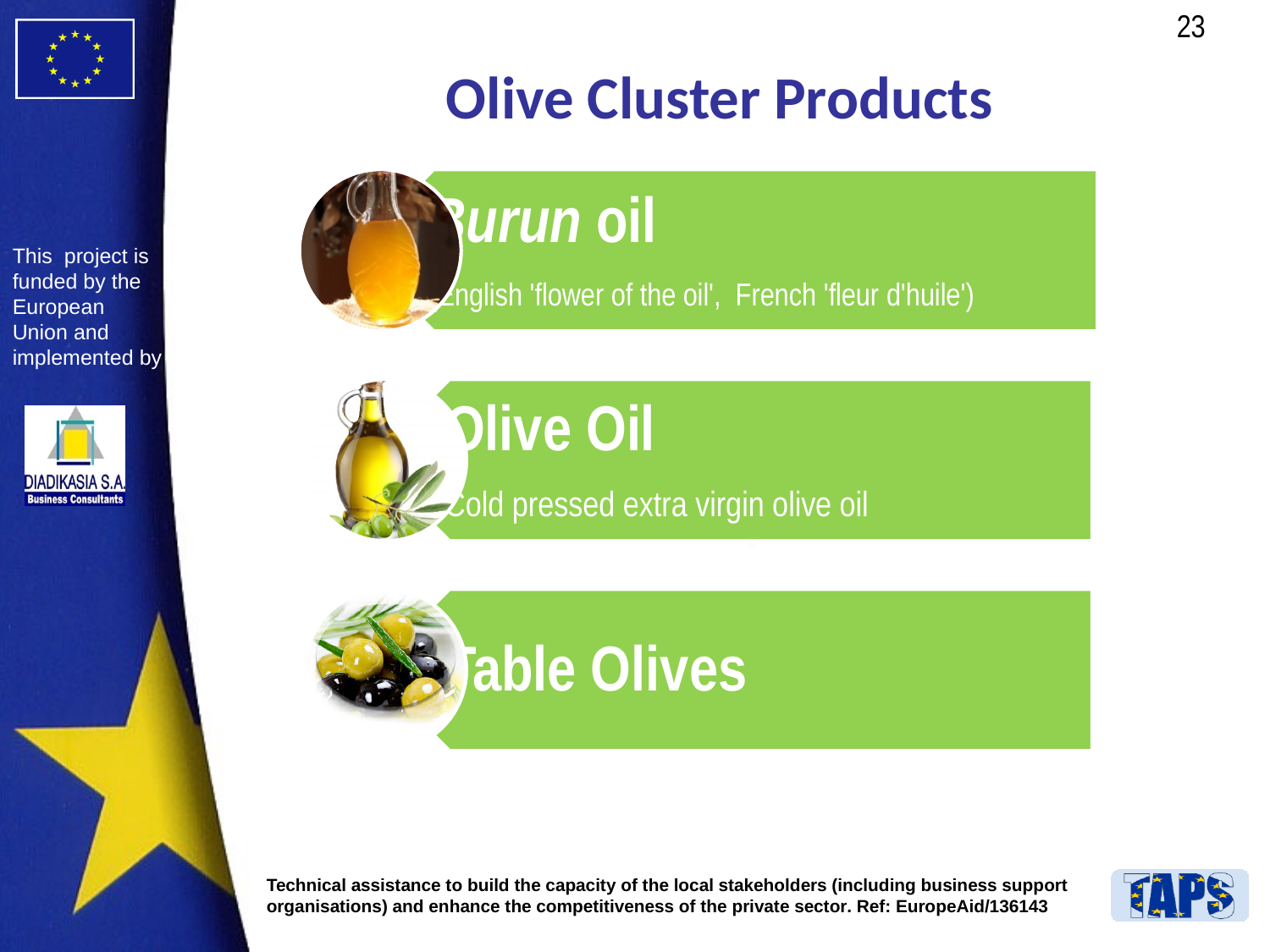

# Olive Cluster Products
Burun oil
(English 'flower of the oil',  French 'fleur d'huile')
Olive Oil
Cold pressed extra virgin olive oil
Table Olives